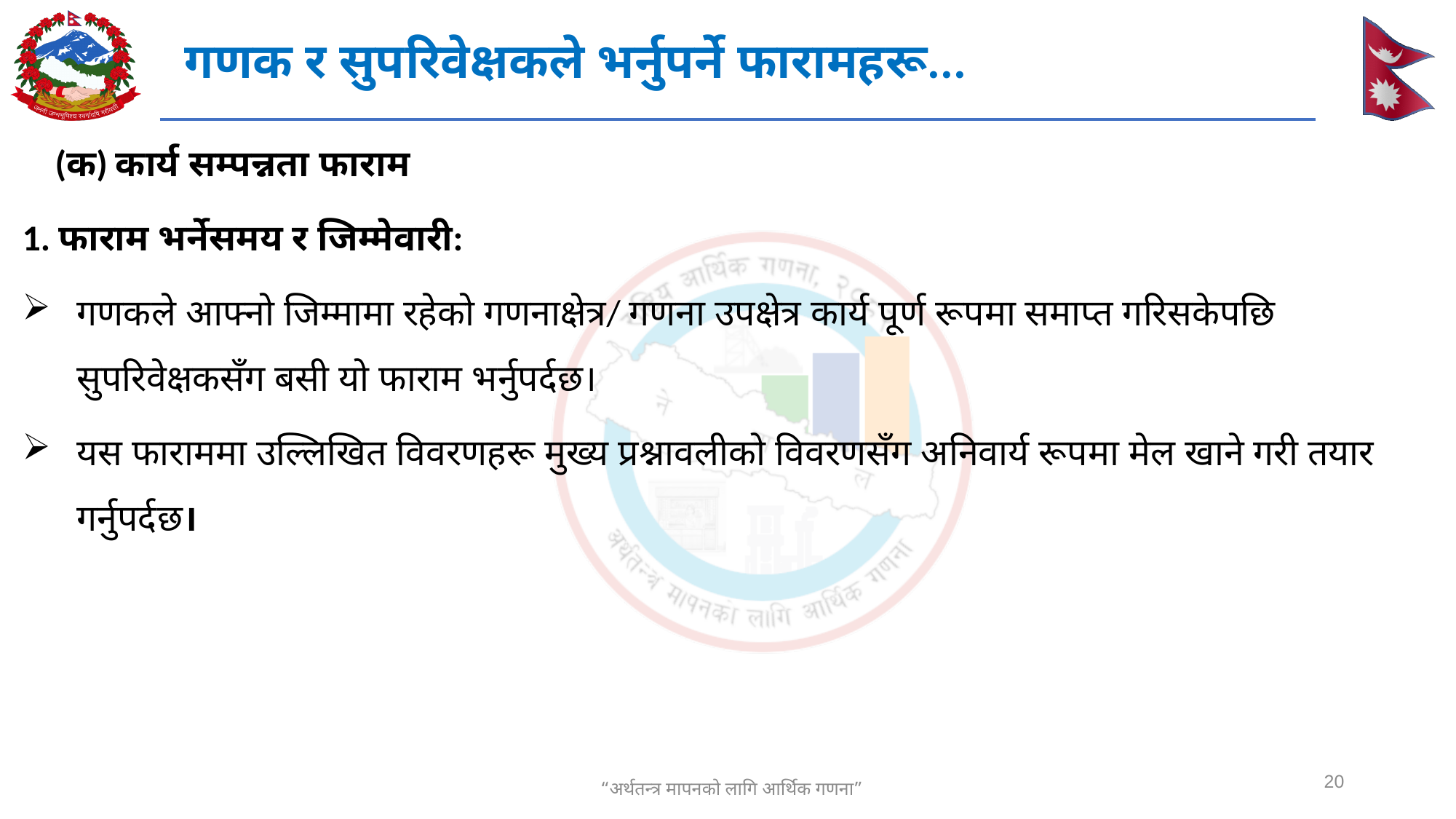

गणक र सुपरिवेक्षकले भर्नुपर्ने फारामहरू...
(क) कार्य सम्पन्नता फाराम
1. फाराम भर्नेसमय र जिम्मेवारी:
गणकले आफ्नो जिम्मामा रहेको गणनाक्षेत्र/ गणना उपक्षेत्र कार्य पूर्ण रूपमा समाप्त गरिसकेपछि सुपरिवेक्षकसँग बसी यो फाराम भर्नुपर्दछ।
यस फाराममा उल्लिखित विवरणहरू मुख्य प्रश्नावलीको विवरणसँग अनिवार्य रूपमा मेल खाने गरी तयार गर्नुपर्दछ।
20
“अर्थतन्त्र मापनको लागि आर्थिक गणना”